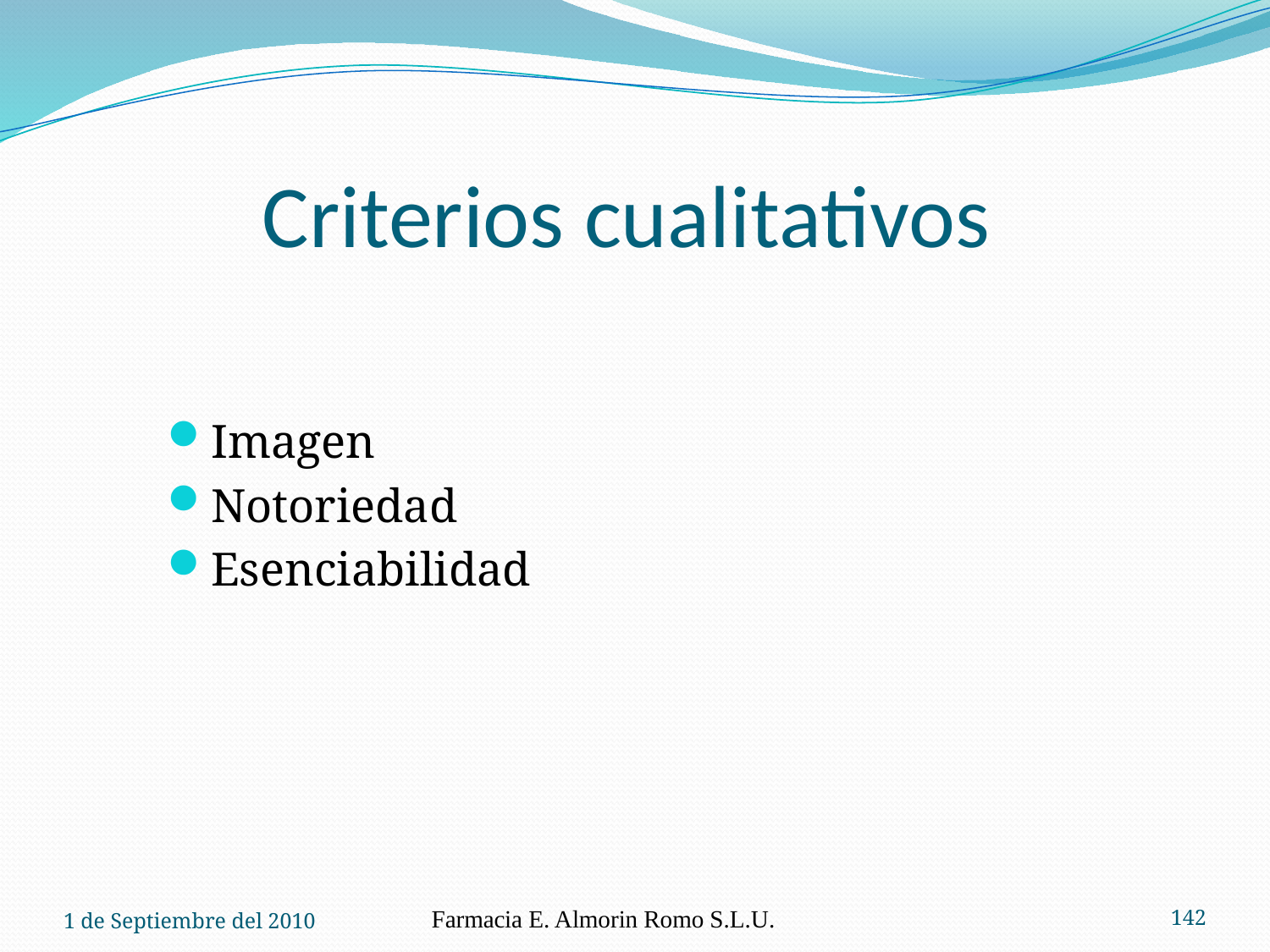

# Criterios cualitativos
Imagen
Notoriedad
Esenciabilidad

1 de Septiembre del 2010
Farmacia E. Almorin Romo S.L.U.
142